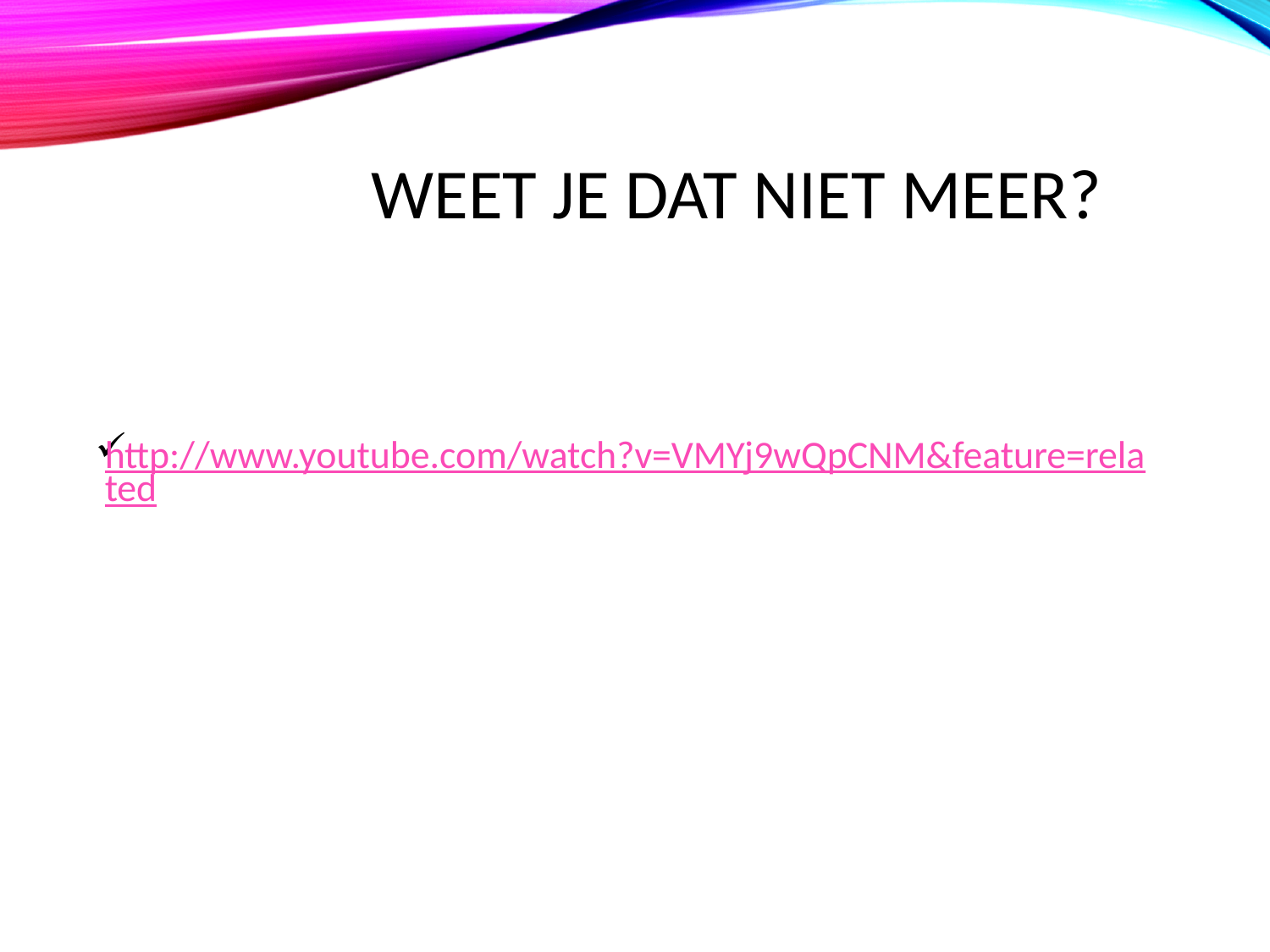

# Weet je dat niet meer?

http://www.youtube.com/watch?v=VMYj9wQpCNM&feature=related